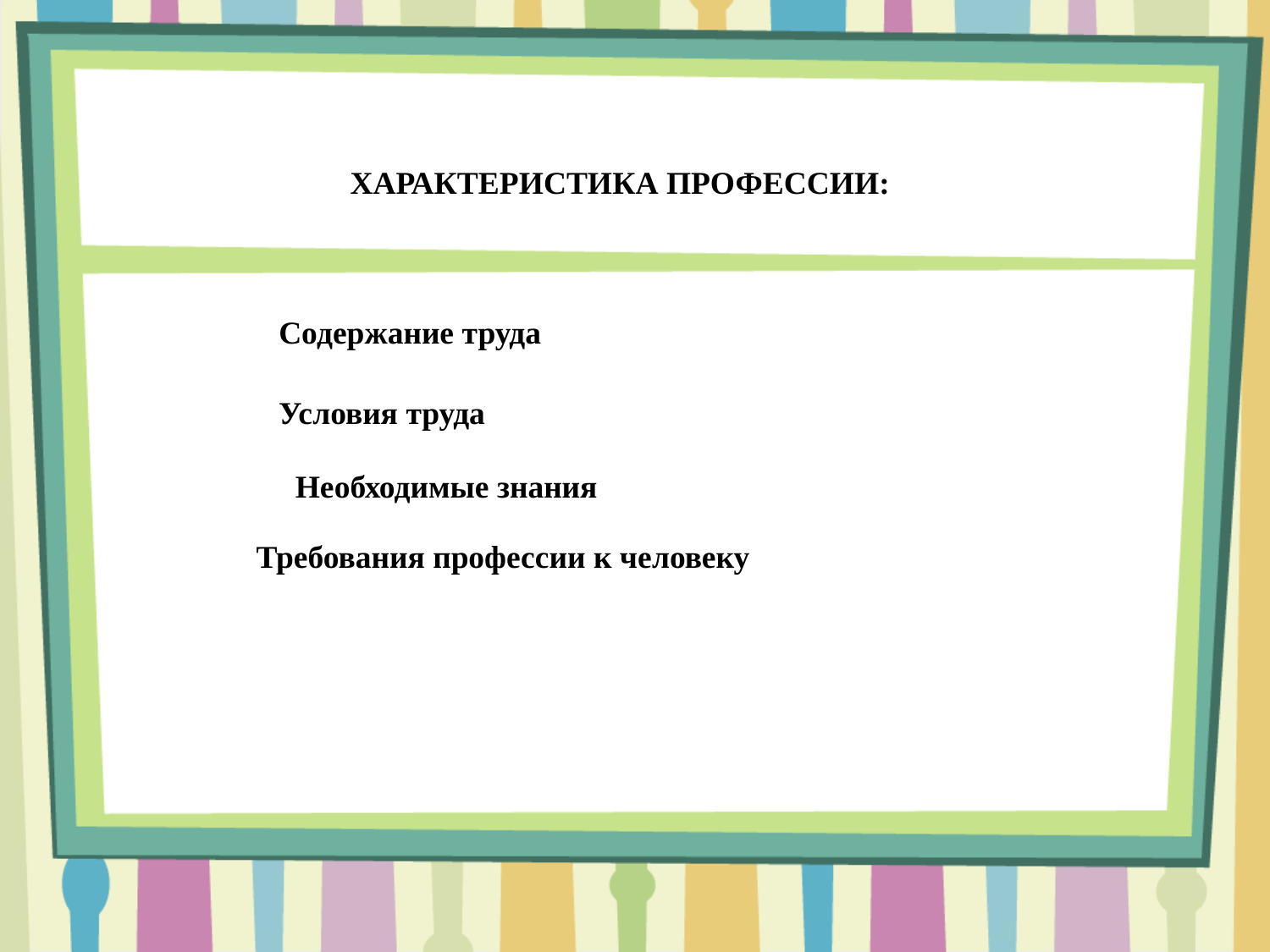

ХАРАКТЕРИСТИКА ПРОФЕССИИ:
Содержание труда
Условия труда
Необходимые знания
Требования профессии к человеку